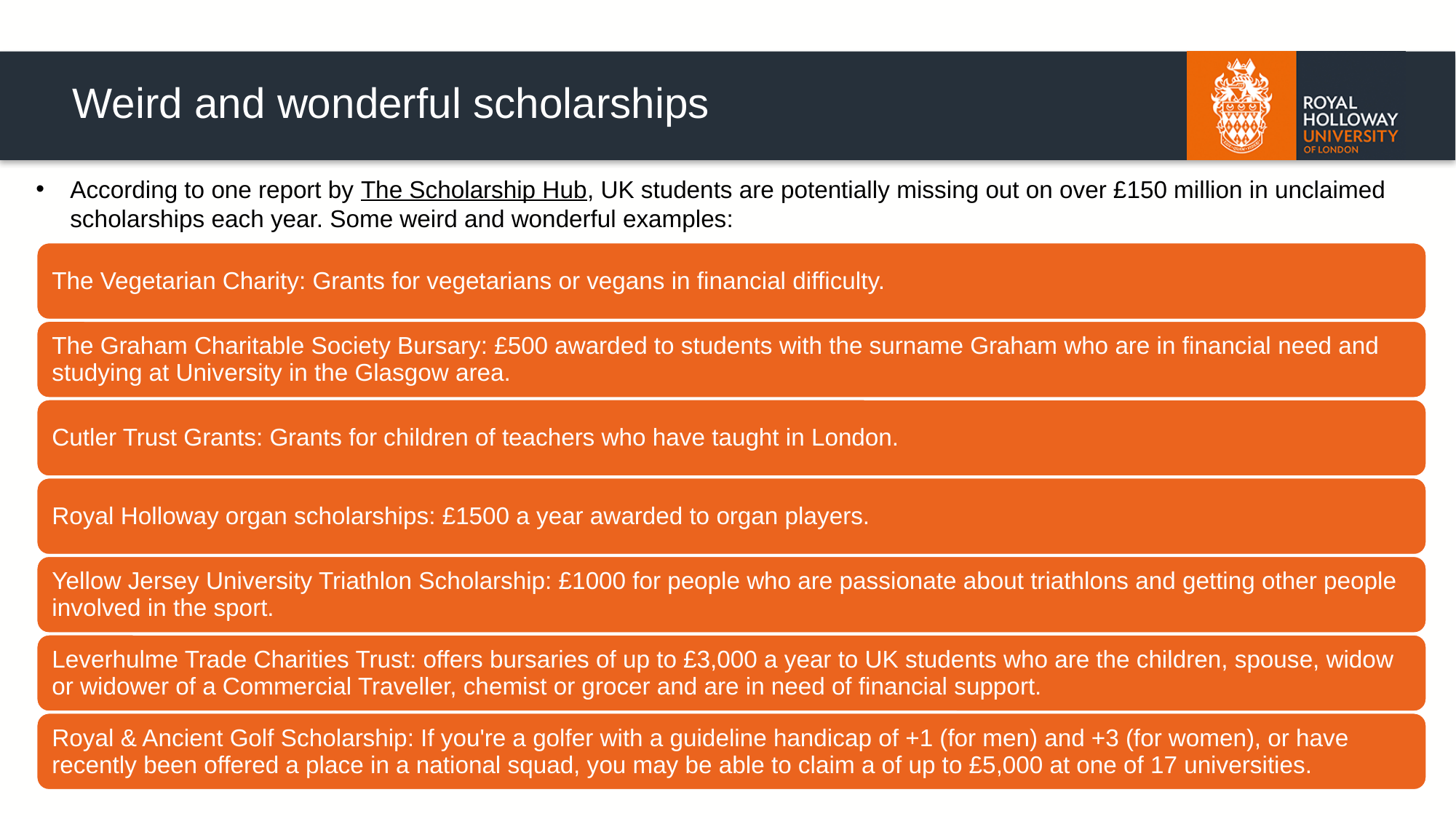

# Weird and wonderful scholarships
According to one report by The Scholarship Hub, UK students are potentially missing out on over £150 million in unclaimed scholarships each year. Some weird and wonderful examples:
The Vegetarian Charity: Grants for vegetarians or vegans in financial difficulty.
The Graham Charitable Society Bursary: £500 awarded to students with the surname Graham who are in financial need and studying at University in the Glasgow area.
Cutler Trust Grants: Grants for children of teachers who have taught in London.
Royal Holloway organ scholarships: £1500 a year awarded to organ players.
Yellow Jersey University Triathlon Scholarship: £1000 for people who are passionate about triathlons and getting other people involved in the sport.
Leverhulme Trade Charities Trust: offers bursaries of up to £3,000 a year to UK students who are the children, spouse, widow or widower of a Commercial Traveller, chemist or grocer and are in need of financial support.
Royal & Ancient Golf Scholarship: If you're a golfer with a guideline handicap of +1 (for men) and +3 (for women), or have recently been offered a place in a national squad, you may be able to claim a of up to £5,000 at one of 17 universities.